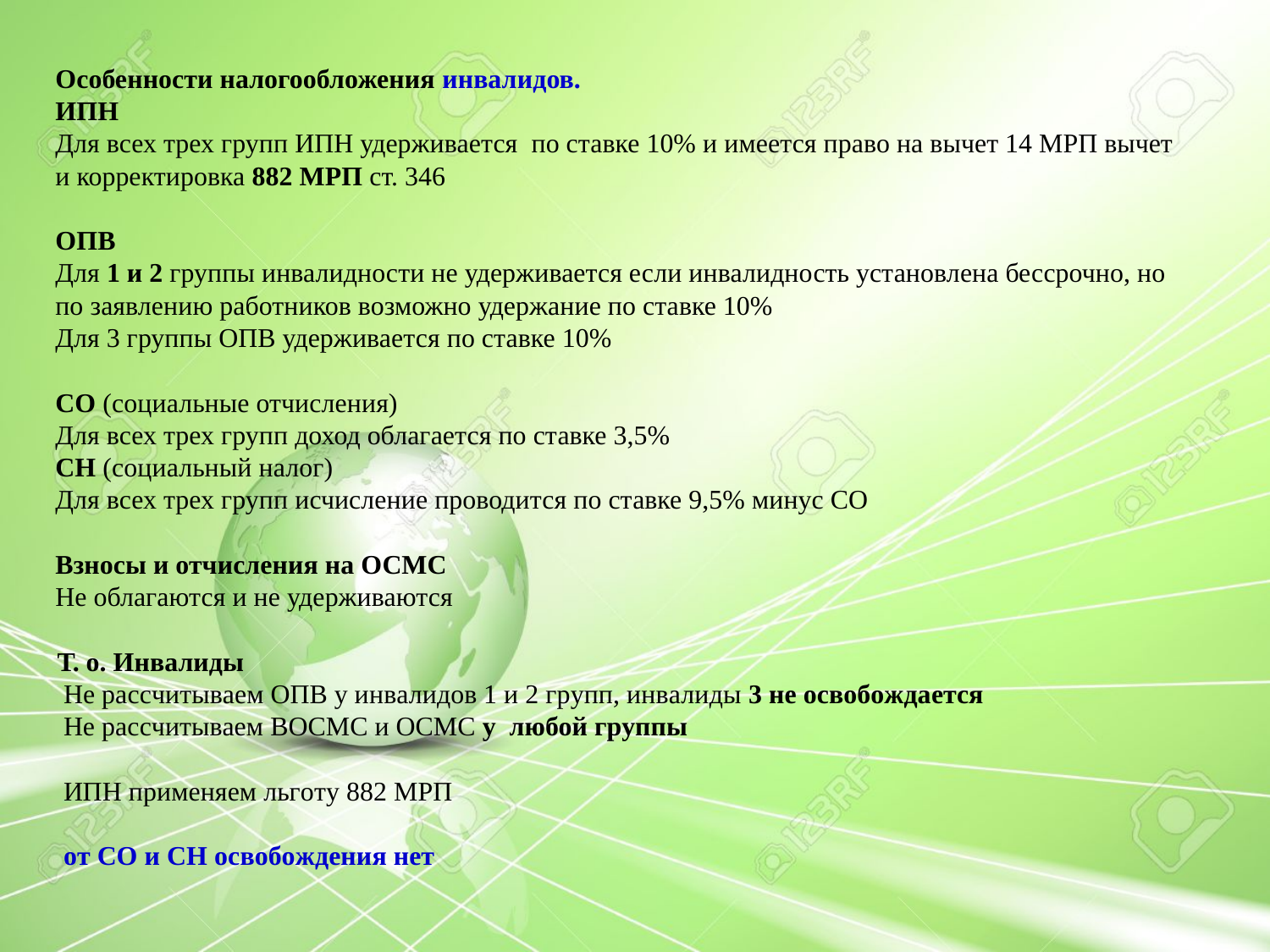

Особенности налогообложения инвалидов.
ИПН
Для всех трех групп ИПН удерживается  по ставке 10% и имеется право на вычет 14 МРП вычет  и корректировка 882 МРП ст. 346

ОПВ
Для 1 и 2 группы инвалидности не удерживается если инвалидность установлена бессрочно, но по заявлению работников возможно удержание по ставке 10%
Для 3 группы ОПВ удерживается по ставке 10%

СО (социальные отчисления)
Для всех трех групп доход облагается по ставке 3,5%
СН (социальный налог)
Для всех трех групп исчисление проводится по ставке 9,5% минус СО

Взносы и отчисления на ОСМС
Не облагаются и не удерживаются

Т. о. Инвалиды
Не рассчитываем ОПВ у инвалидов 1 и 2 групп, инвалиды 3 не освобождается
Не рассчитываем ВОСМС и ОСМС у  любой группы

ИПН применяем льготу 882 МРП

от СО и СН освобождения нет